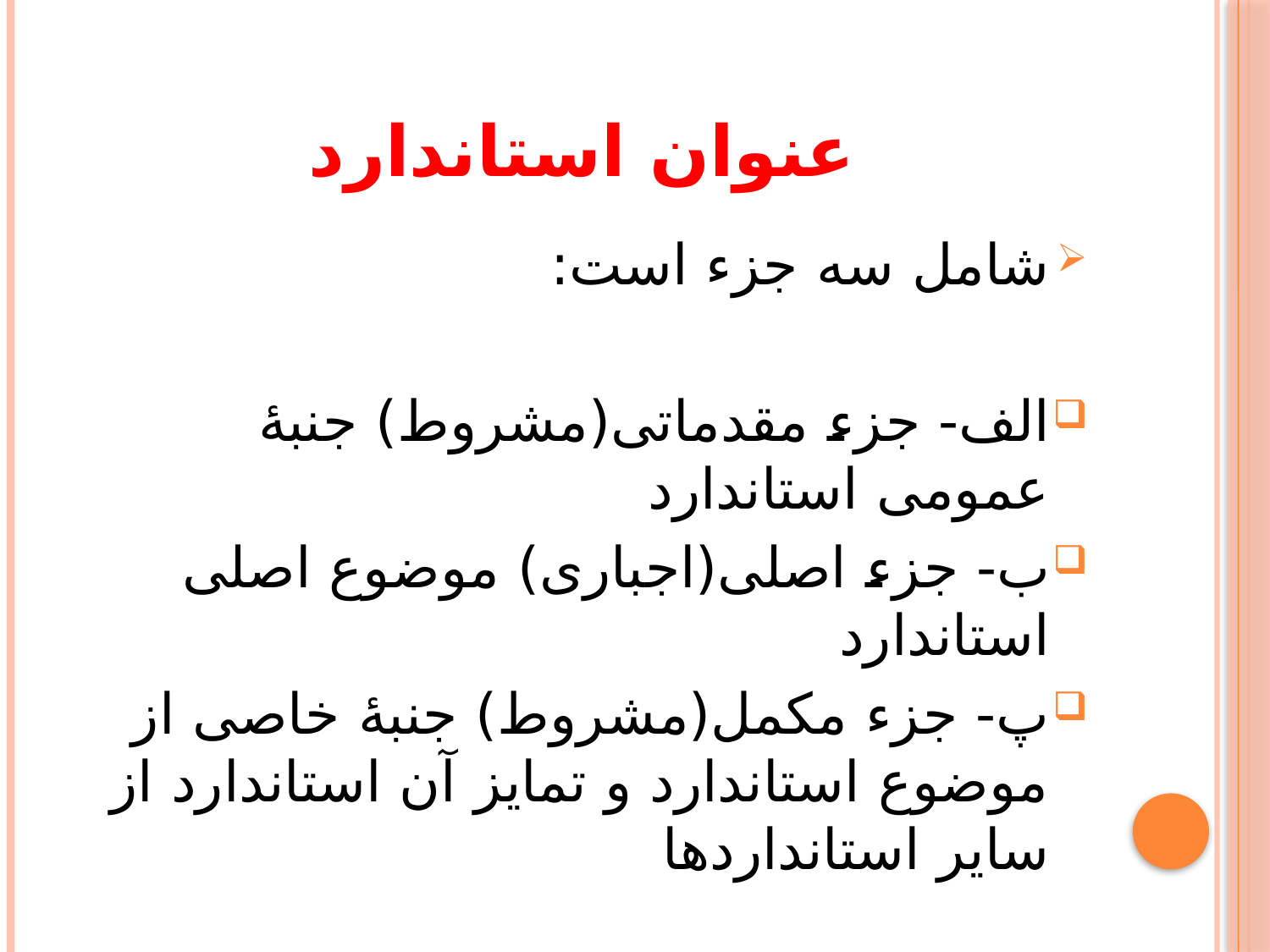

# عنوان استاندارد
شامل سه جزء است:

الف- جزء مقدماتی(مشروط) جنبۀ عمومی استاندارد
ب- جزء اصلی(اجباری) موضوع اصلی استاندارد
پ- جزء مکمل(مشروط) جنبۀ خاصی از موضوع استاندارد و تمایز آن استاندارد از سایر استانداردها